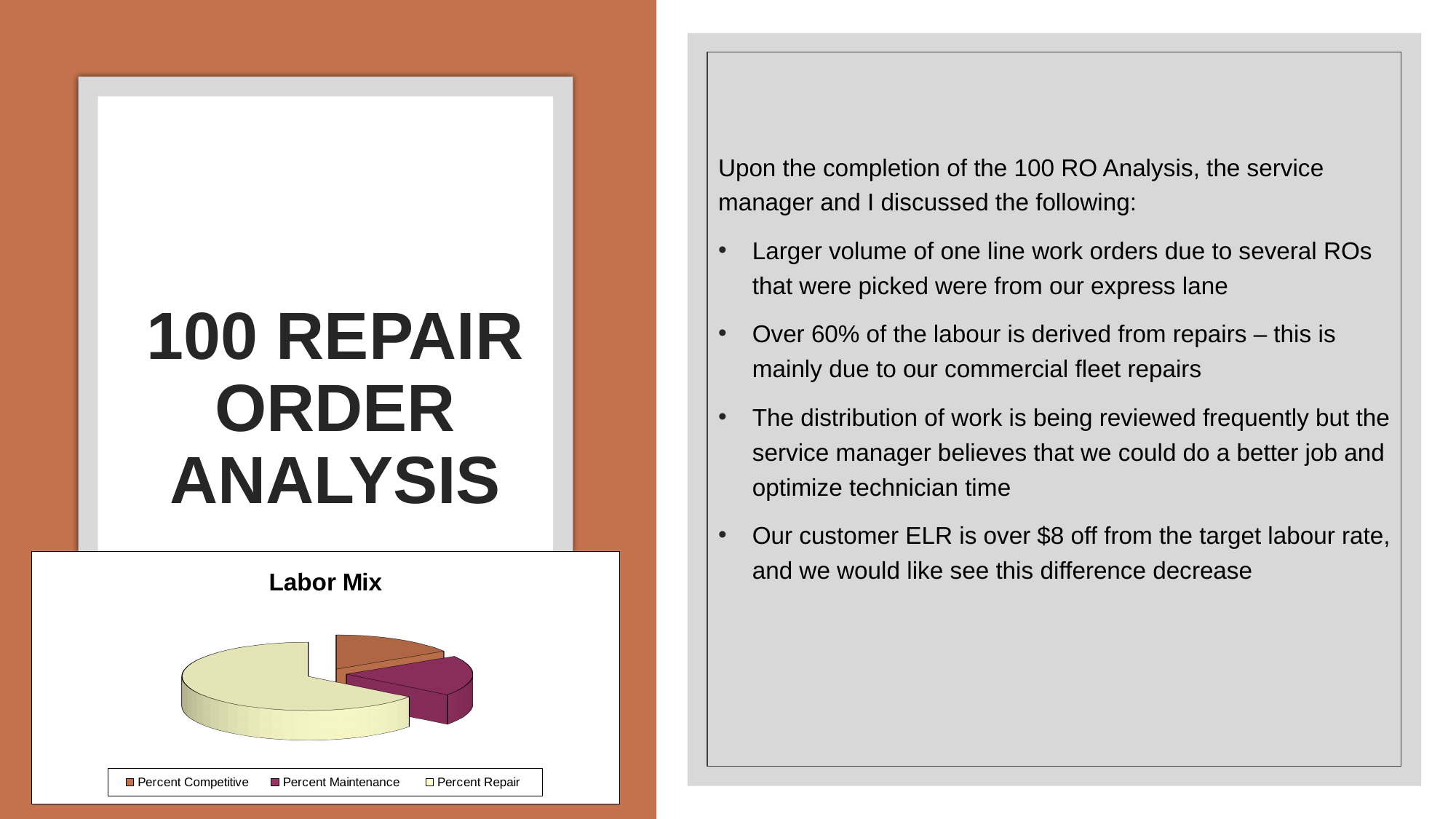

Upon the completion of the 100 RO Analysis, the service manager and I discussed the following:
Larger volume of one line work orders due to several ROs that were picked were from our express lane
Over 60% of the labour is derived from repairs – this is mainly due to our commercial fleet repairs
The distribution of work is being reviewed frequently but the service manager believes that we could do a better job and optimize technician time
Our customer ELR is over $8 off from the target labour rate, and we would like see this difference decrease

# 100 REPAIR ORDER ANALYSIS

[unsupported chart]